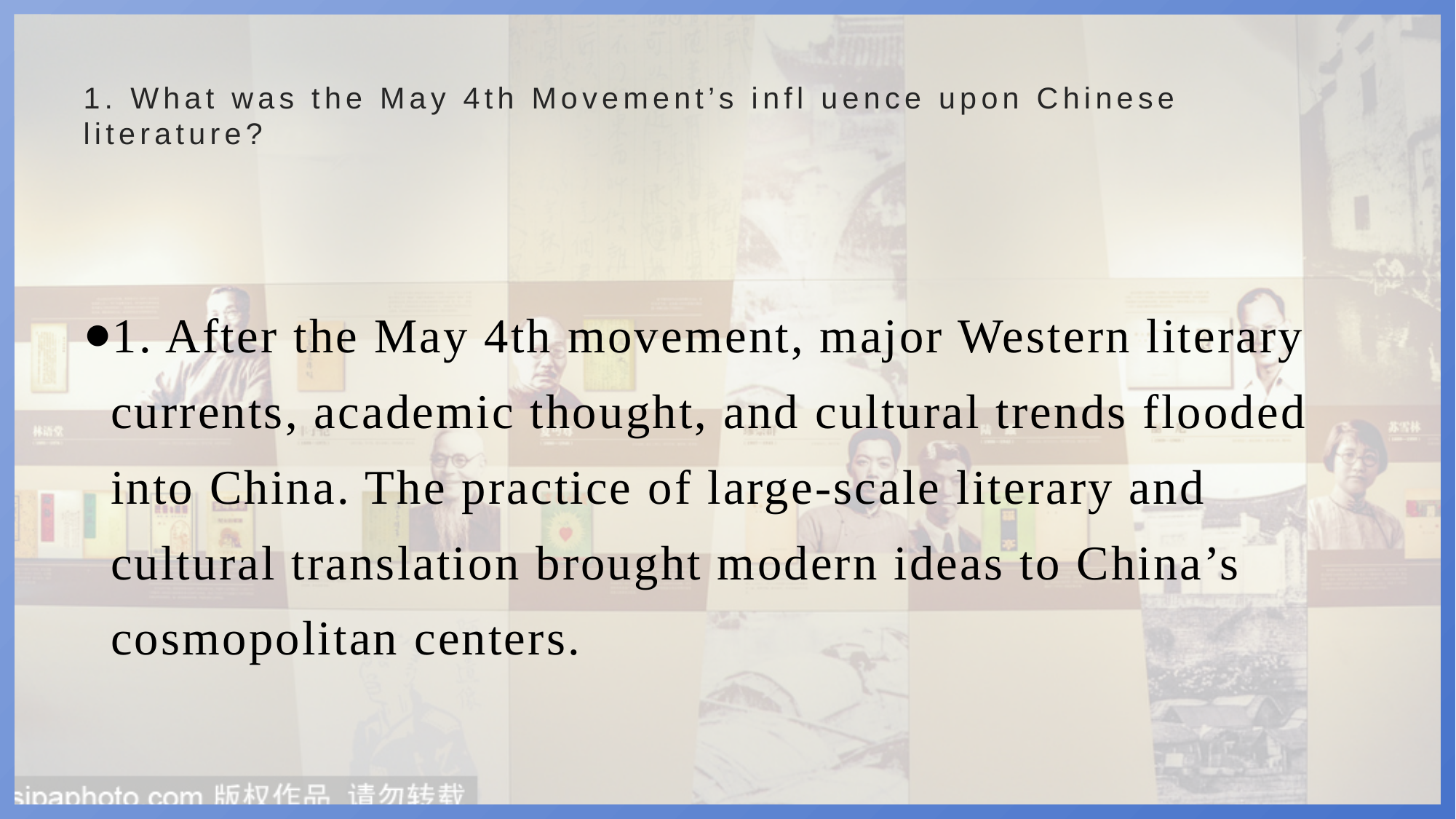

# 1. What was the May 4th Movement’s infl uence upon Chinese literature?
1. After the May 4th movement, major Western literary currents, academic thought, and cultural trends flooded into China. The practice of large-scale literary and cultural translation brought modern ideas to China’s cosmopolitan centers.